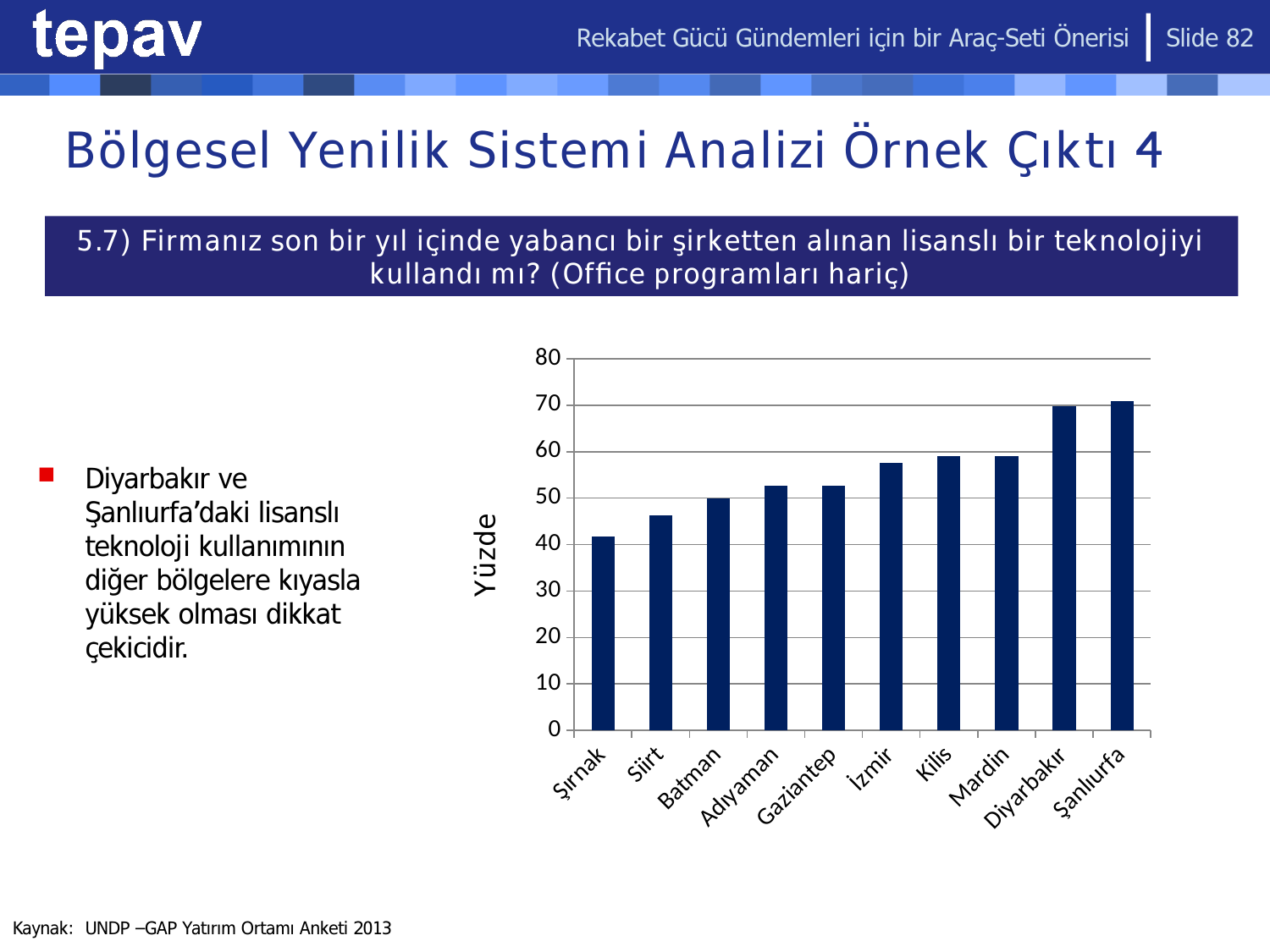

Rekabet Gücü Gündemleri için bir Araç-Seti Önerisi
Slide 82
# Bölgesel Yenilik Sistemi Analizi Örnek Çıktı 4
5.7) Firmanız son bir yıl içinde yabancı bir şirketten alınan lisanslı bir teknolojiyi kullandı mı? (Office programları hariç)

Diyarbakır ve Şanlıurfa’daki lisanslı teknoloji kullanımının diğer bölgelere kıyasla yüksek olması dikkat çekicidir.

### Chart

| Category |  |
|---|---|
| Şırnak | 41.6666666666662 |
| Siirt | 46.34146341463358 |
| Batman | 50.0 |
| Adıyaman | 52.610441767067854 |
| Gaziantep | 52.67175572519086 |
| İzmir | 57.5609756097561 |
| Kilis | 59.079283887467945 |
| Mardin | 59.1304347826087 |
| Diyarbakır | 69.85645933014351 |
| Şanlıurfa | 70.85427135678287 |
Kaynak:  UNDP –GAP Yatırım Ortamı Anketi 2013